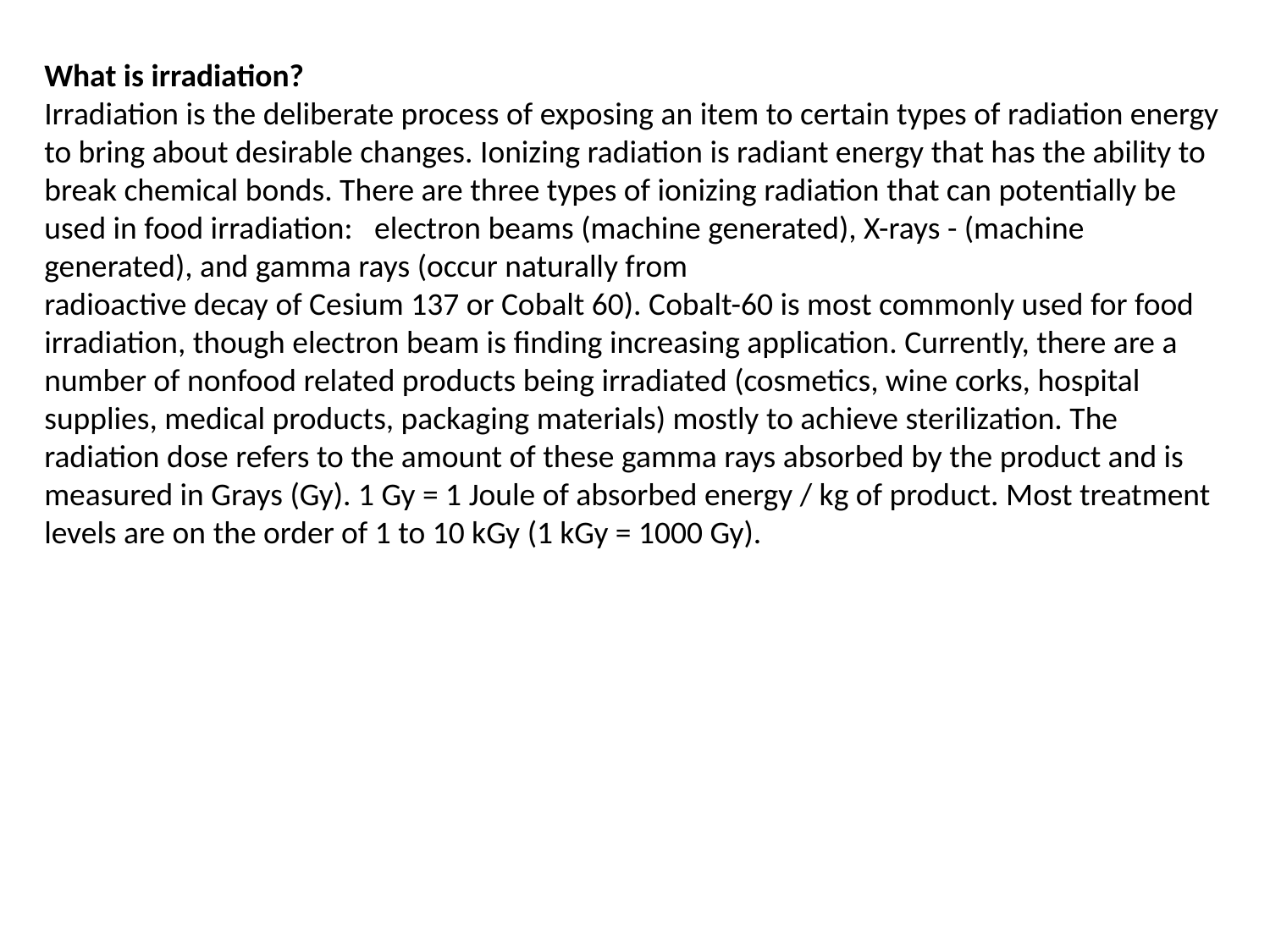

What is irradiation?
Irradiation is the deliberate process of exposing an item to certain types of radiation energy to bring about desirable changes. Ionizing radiation is radiant energy that has the ability to break chemical bonds. There are three types of ionizing radiation that can potentially be used in food irradiation:   electron beams (machine generated), X-rays - (machine generated), and gamma rays (occur naturally from
radioactive decay of Cesium 137 or Cobalt 60). Cobalt-60 is most commonly used for food irradiation, though electron beam is finding increasing application. Currently, there are a number of nonfood related products being irradiated (cosmetics, wine corks, hospital supplies, medical products, packaging materials) mostly to achieve sterilization. The radiation dose refers to the amount of these gamma rays absorbed by the product and is measured in Grays (Gy). 1 Gy = 1 Joule of absorbed energy / kg of product. Most treatment levels are on the order of 1 to 10 kGy (1 kGy = 1000 Gy).